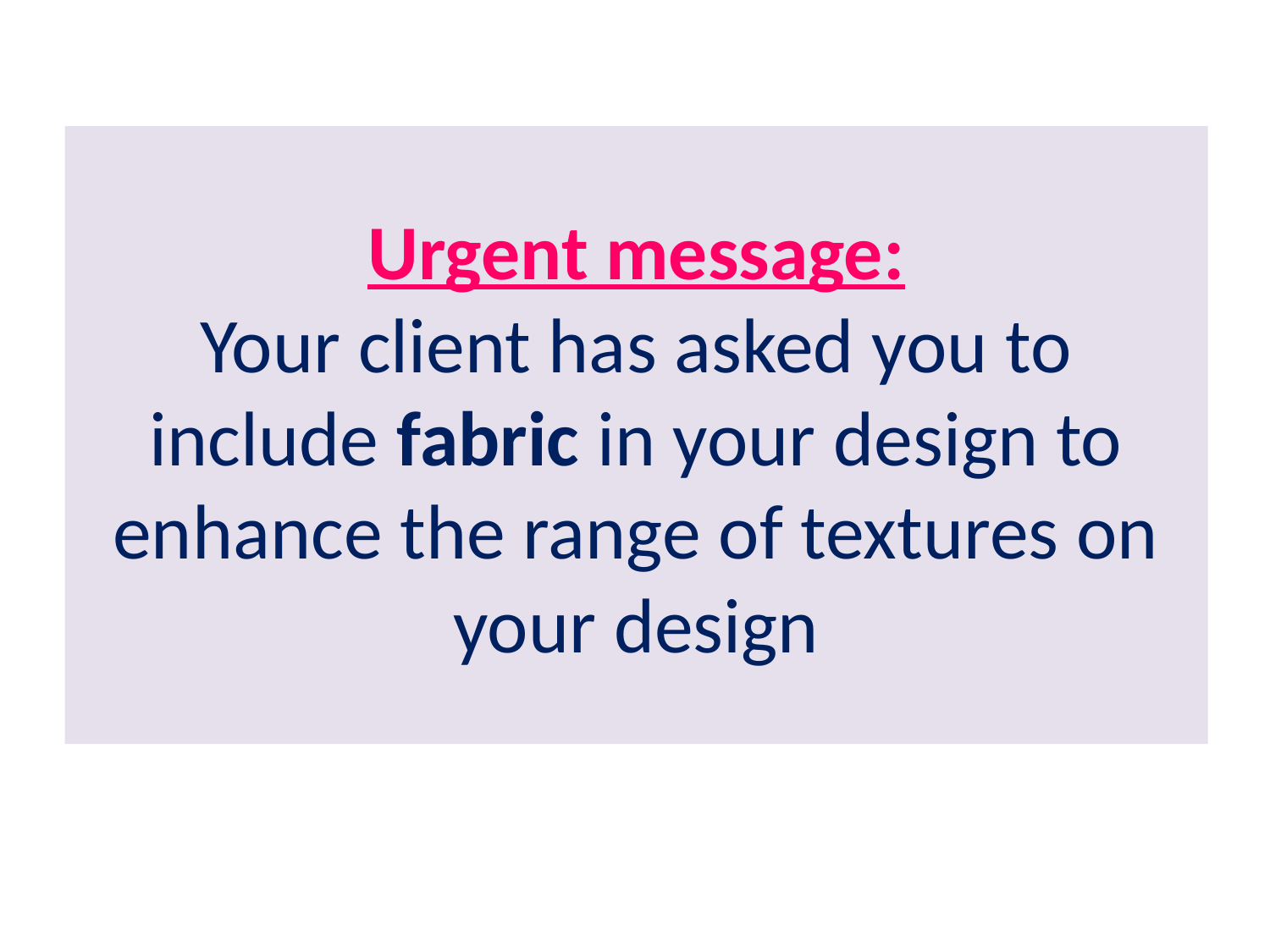

# Urgent message: Your client has asked you to include fabric in your design to enhance the range of textures on your design